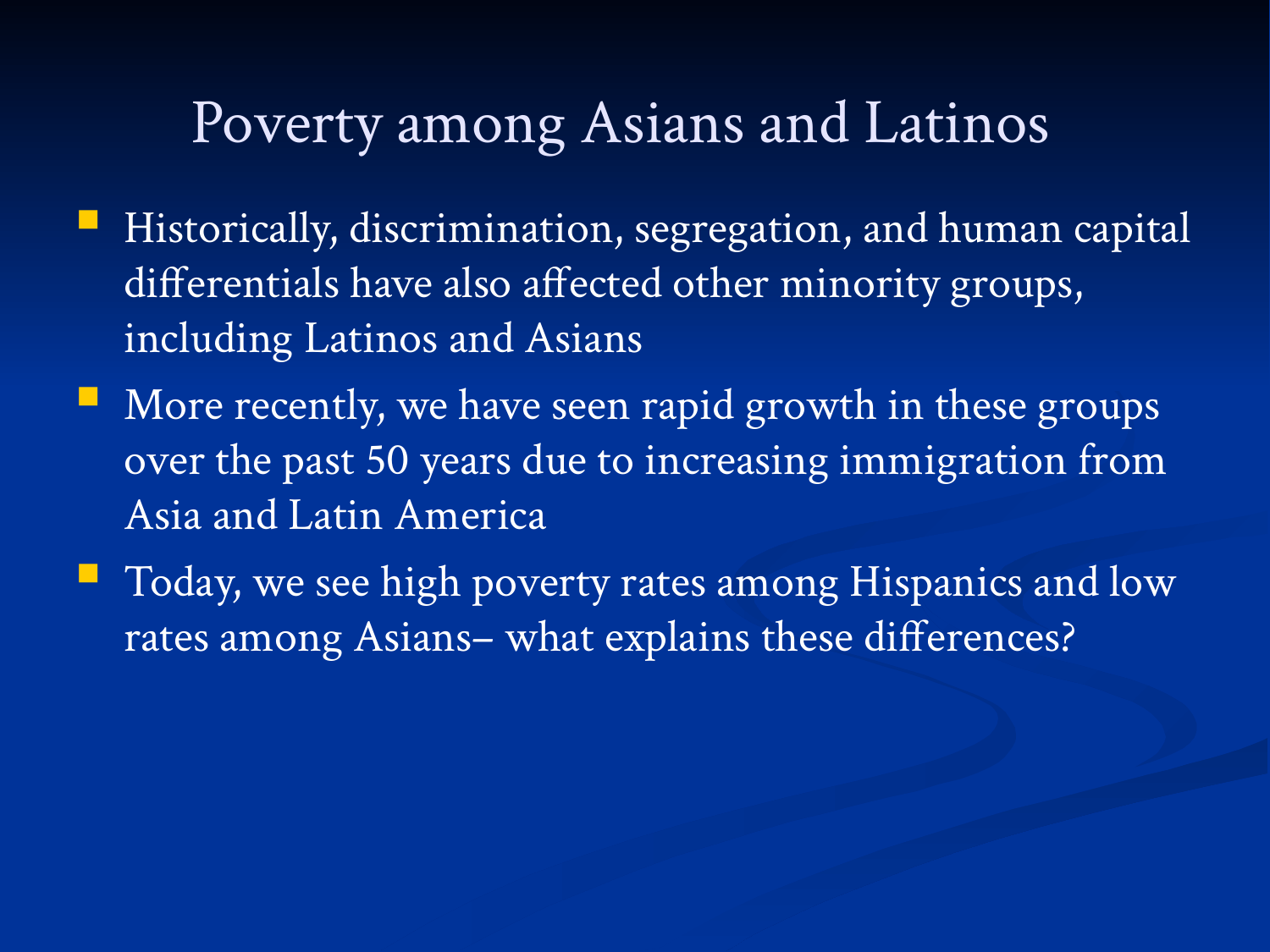

# Poverty among Asians and Latinos
Historically, discrimination, segregation, and human capital differentials have also affected other minority groups, including Latinos and Asians
More recently, we have seen rapid growth in these groups over the past 50 years due to increasing immigration from Asia and Latin America
Today, we see high poverty rates among Hispanics and low rates among Asians– what explains these differences?